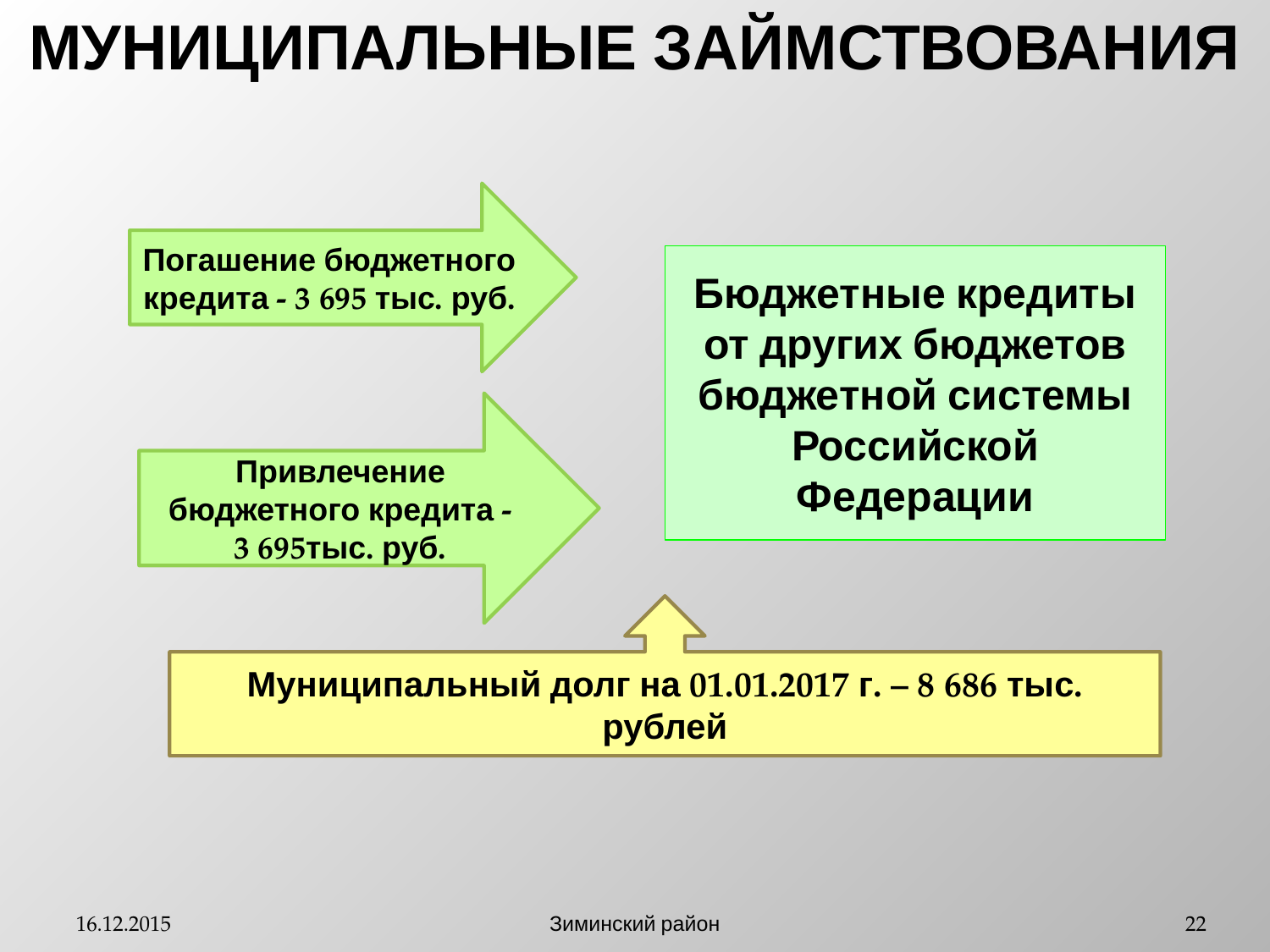

МУНИЦИПАЛЬНЫЕ ЗАЙМСТВОВАНИЯ

Погашение бюджетного кредита - 3 695 тыс. руб.
Бюджетные кредиты от других бюджетов бюджетной системы Российской Федерации
Привлечение бюджетного кредита - 3 695тыс. руб.
Муниципальный долг на 01.01.2017 г. – 8 686 тыс. рублей
16.12.2015
Зиминский район
22